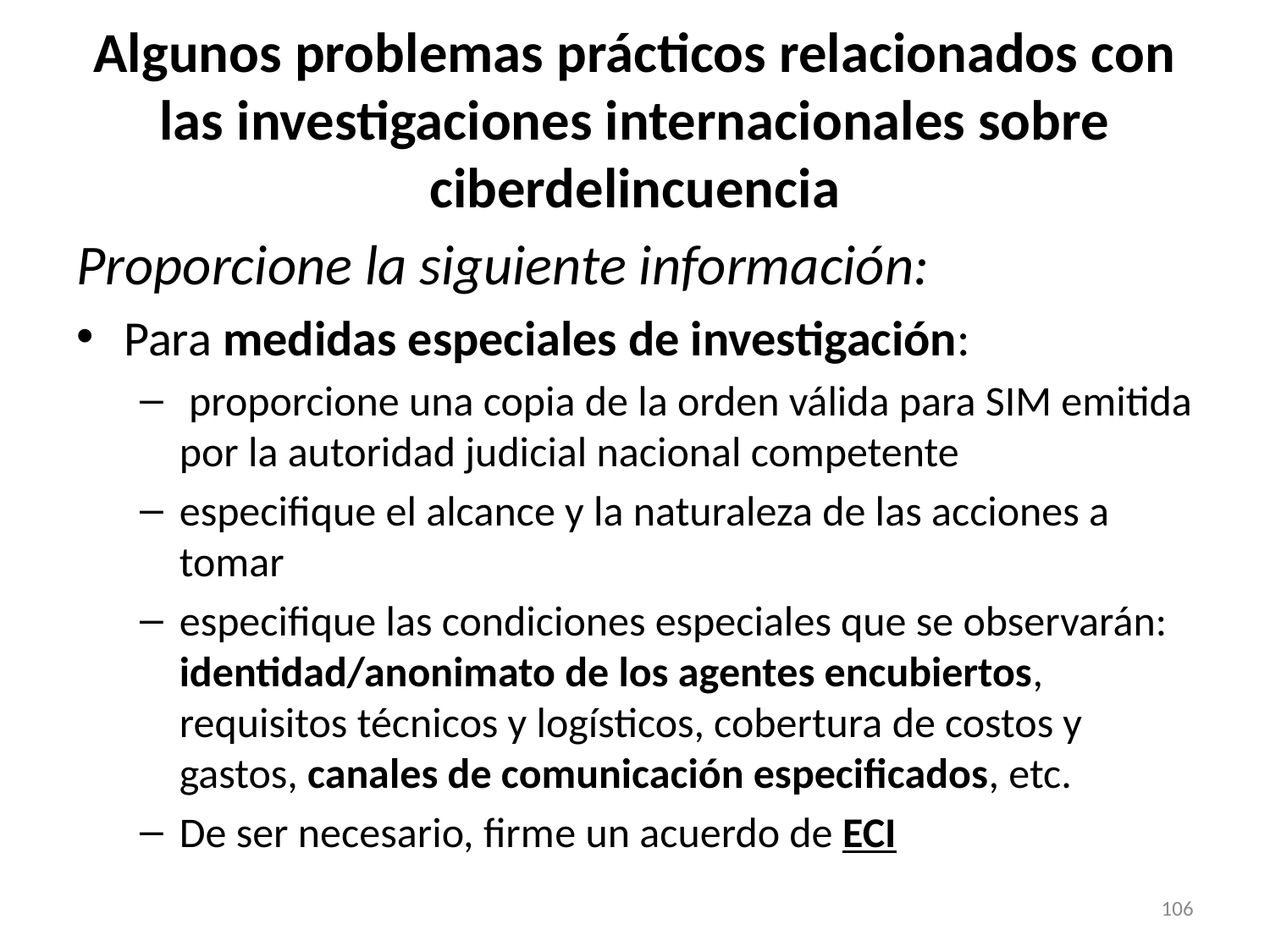

# Algunos problemas prácticos relacionados con las investigaciones internacionales sobre ciberdelincuencia
Proporcione la siguiente información:
Para medidas especiales de investigación:
 proporcione una copia de la orden válida para SIM emitida por la autoridad judicial nacional competente
especifique el alcance y la naturaleza de las acciones a tomar
especifique las condiciones especiales que se observarán: identidad/anonimato de los agentes encubiertos, requisitos técnicos y logísticos, cobertura de costos y gastos, canales de comunicación especificados, etc.
De ser necesario, firme un acuerdo de ECI
106